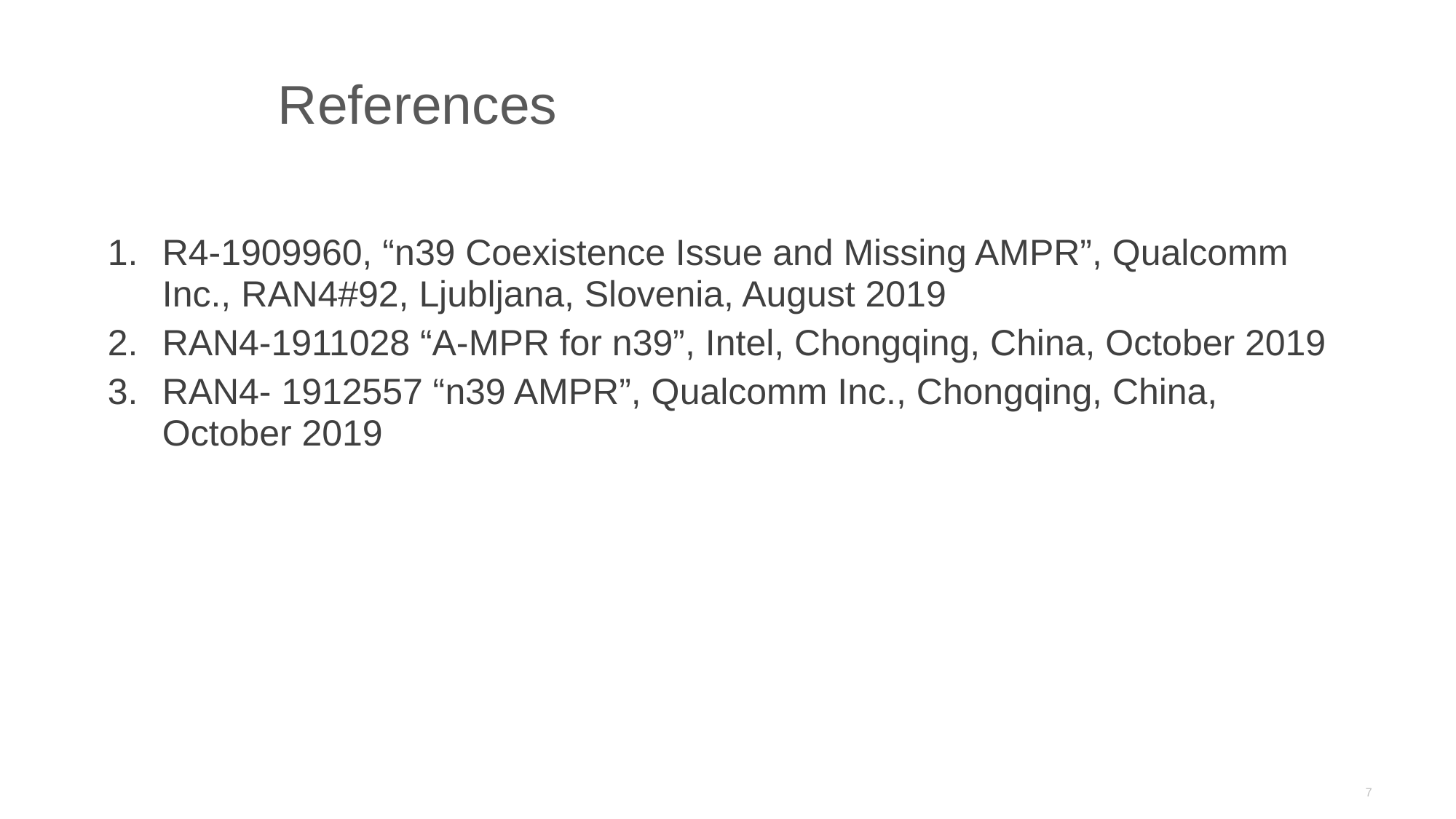

# References
R4-1909960, “n39 Coexistence Issue and Missing AMPR”, Qualcomm Inc., RAN4#92, Ljubljana, Slovenia, August 2019
RAN4-1911028 “A-MPR for n39”, Intel, Chongqing, China, October 2019
RAN4- 1912557 “n39 AMPR”, Qualcomm Inc., Chongqing, China, October 2019